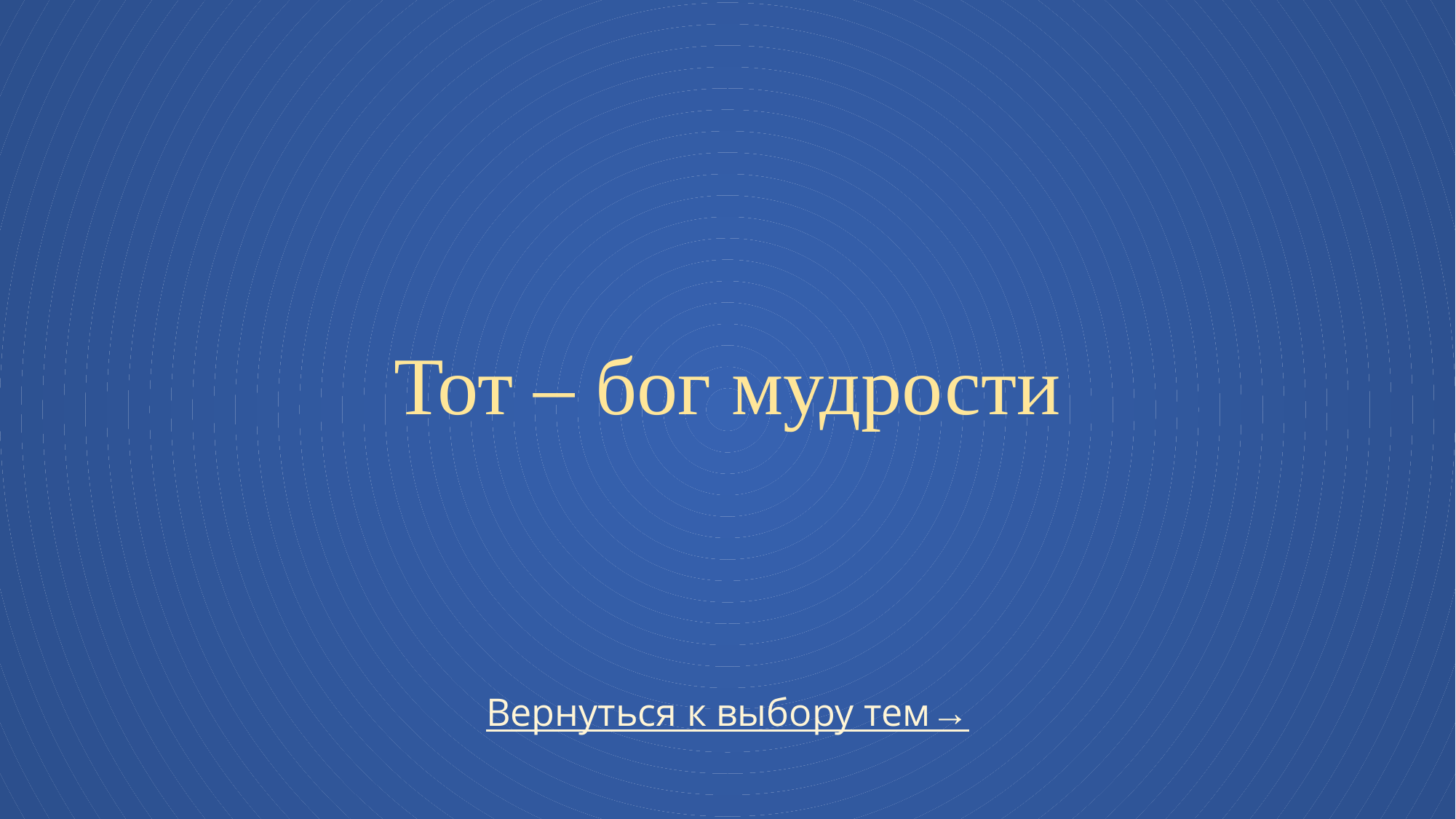

Тот – бог мудрости
Вернуться к выбору тем→